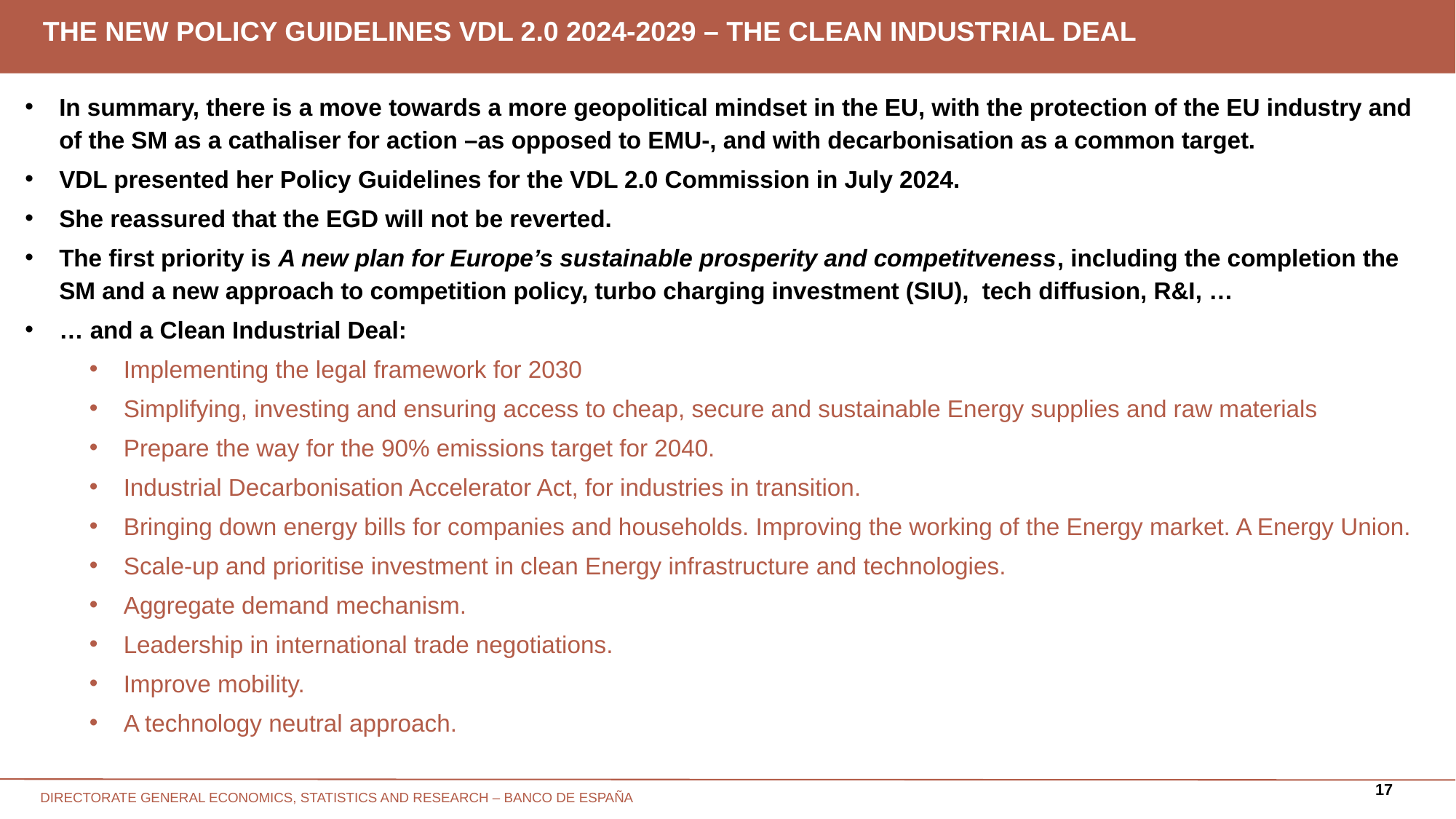

# The new policy guidelines VDL 2.0 2024-2029 – the clean industrial deal
In summary, there is a move towards a more geopolitical mindset in the EU, with the protection of the EU industry and of the SM as a cathaliser for action –as opposed to EMU-, and with decarbonisation as a common target.
VDL presented her Policy Guidelines for the VDL 2.0 Commission in July 2024.
She reassured that the EGD will not be reverted.
The first priority is A new plan for Europe’s sustainable prosperity and competitveness, including the completion the SM and a new approach to competition policy, turbo charging investment (SIU),  tech diffusion, R&I, …
… and a Clean Industrial Deal:
Implementing the legal framework for 2030
Simplifying, investing and ensuring access to cheap, secure and sustainable Energy supplies and raw materials
Prepare the way for the 90% emissions target for 2040.
Industrial Decarbonisation Accelerator Act, for industries in transition.
Bringing down energy bills for companies and households. Improving the working of the Energy market. A Energy Union.
Scale-up and prioritise investment in clean Energy infrastructure and technologies.
Aggregate demand mechanism.
Leadership in international trade negotiations.
Improve mobility.
A technology neutral approach.

17